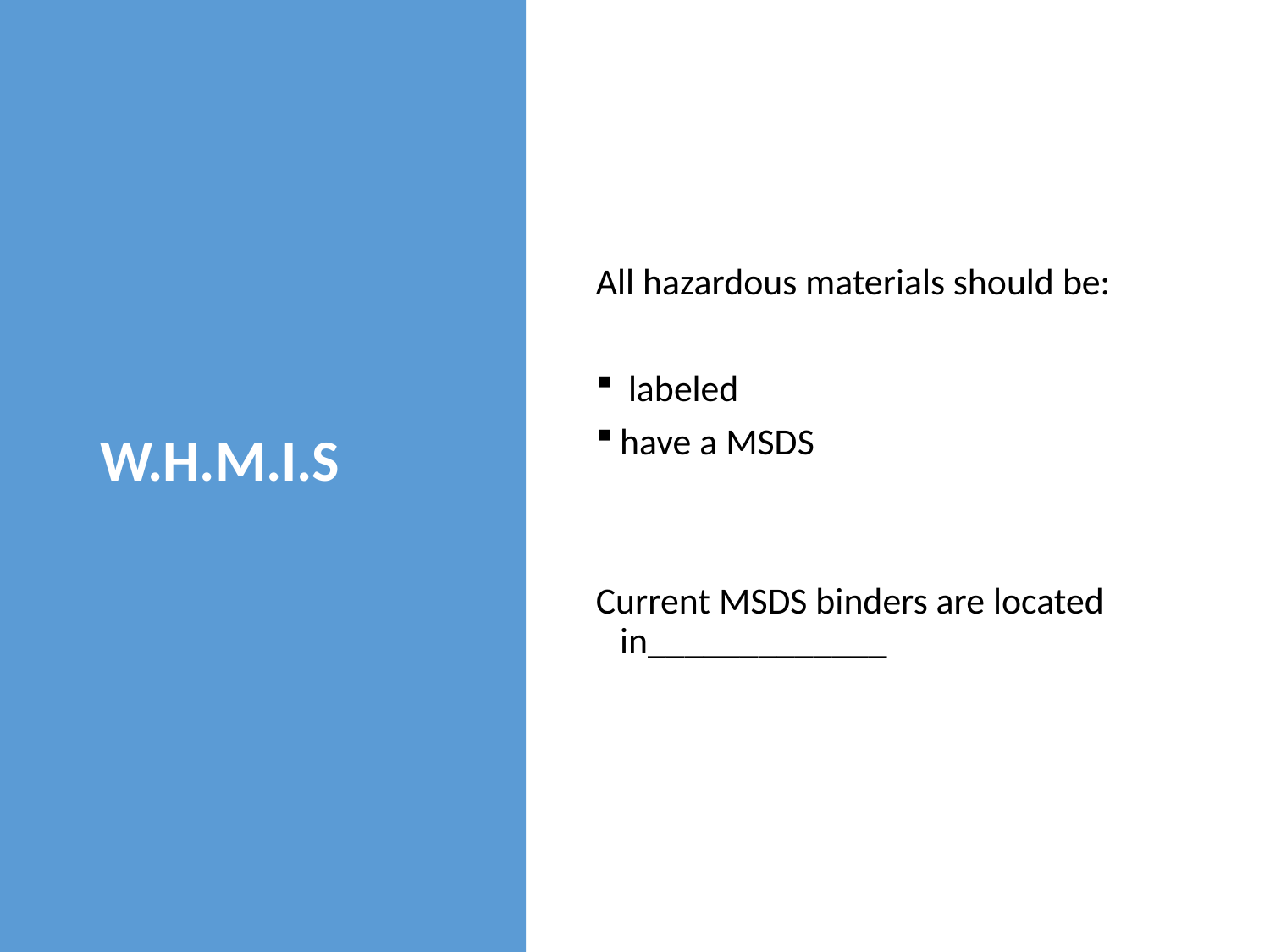

# W.H.M.I.S
All hazardous materials should be:

 labeled
have a MSDS

Current MSDS binders are located in_____________